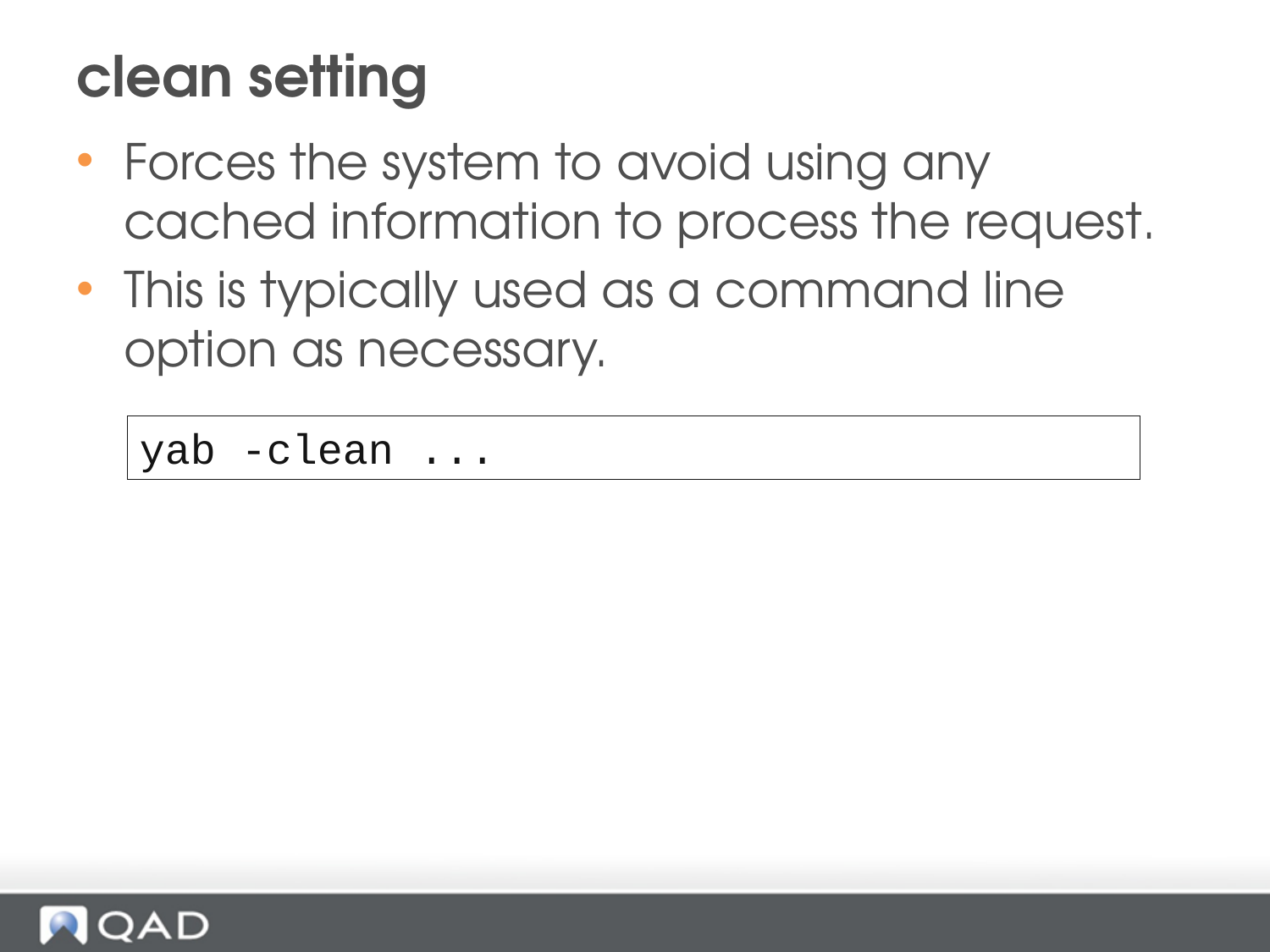

# clean setting
Forces the system to avoid using any cached information to process the request.
This is typically used as a command line option as necessary.
yab -clean ...